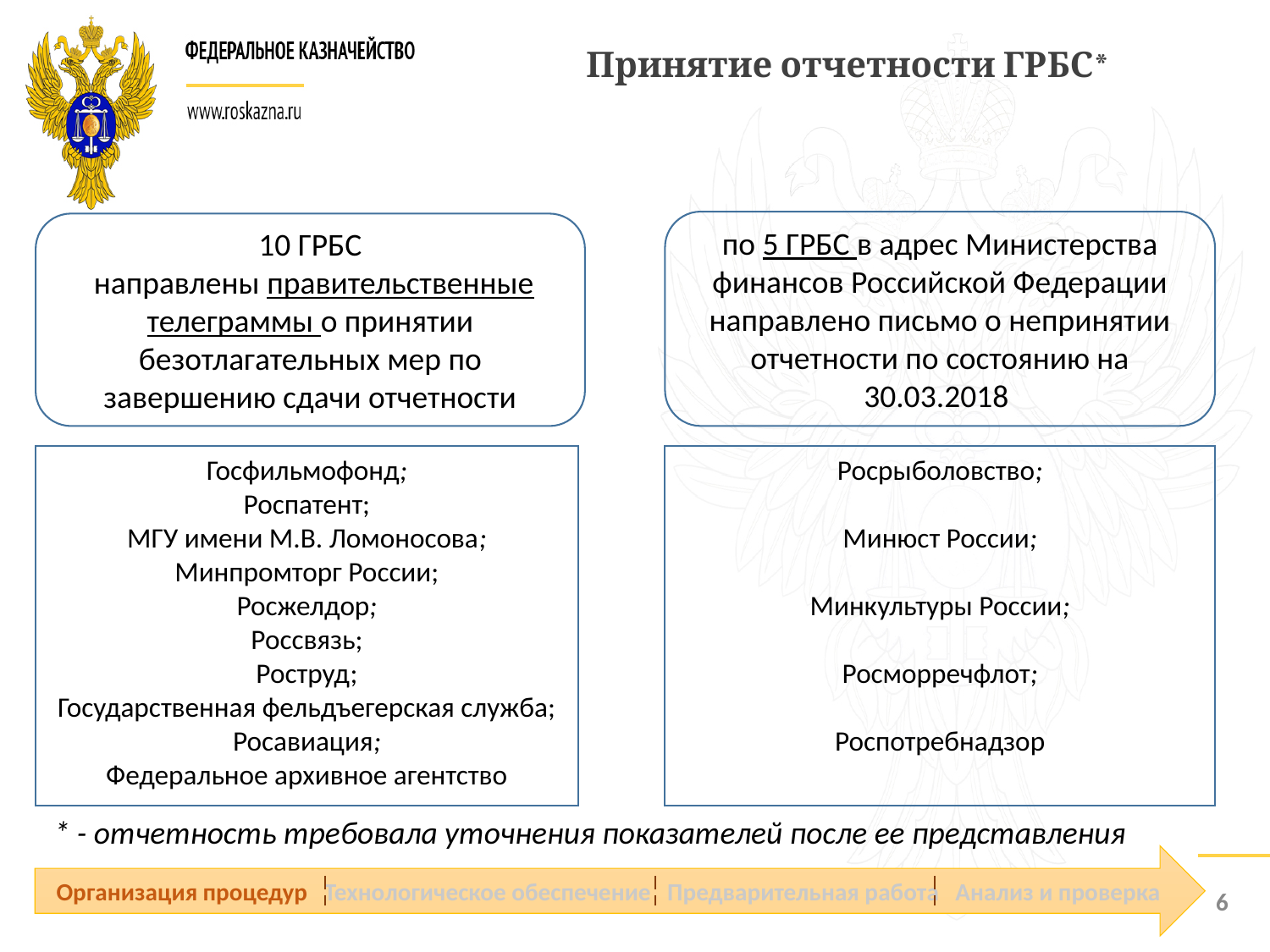

Принятие отчетности ГРБС*
по 5 ГРБС в адрес Министерства финансов Российской Федерации направлено письмо о непринятии отчетности по состоянию на 30.03.2018
10 ГРБС
 направлены правительственные телеграммы о принятии безотлагательных мер по завершению сдачи отчетности
Госфильмофонд;
Роспатент;
МГУ имени М.В. Ломоносова;
Минпромторг России;
Росжелдор;
Россвязь;
Роструд;
Государственная фельдъегерская служба;
Росавиация;
Федеральное архивное агентство

Росрыболовство;

Минюст России;

Минкультуры России;

Росморречфлот;

Роспотребнадзор

* - отчетность требовала уточнения показателей после ее представления
Организация процедур   Технологическое обеспечение   Предварительная работа   Анализ и проверка
6